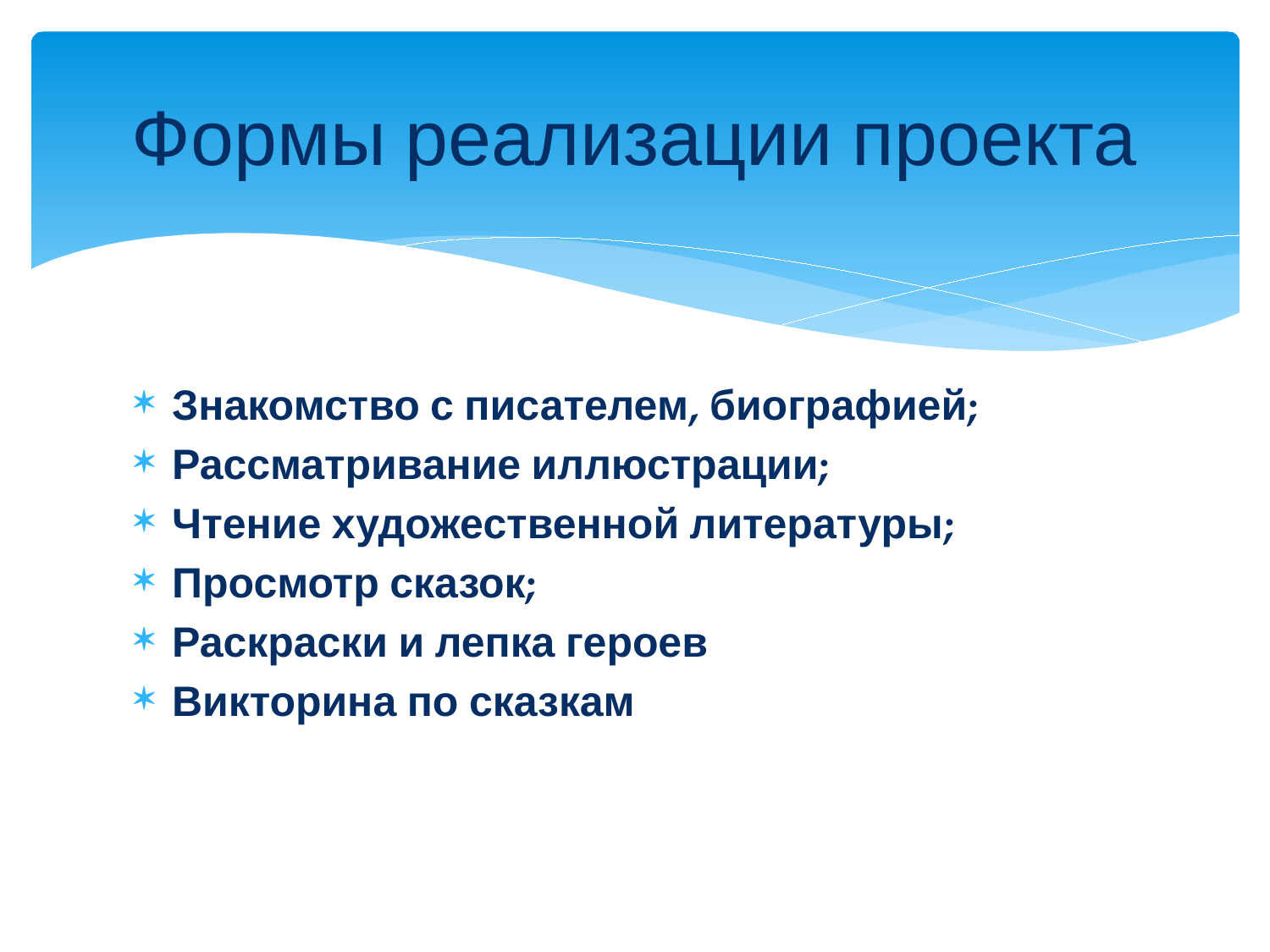

# Формы реализации проекта
Знакомство с писателем, биографией;
Рассматривание иллюстрации;
Чтение художественной литературы;
Просмотр сказок;
Раскраски и лепка героев
Викторина по сказкам